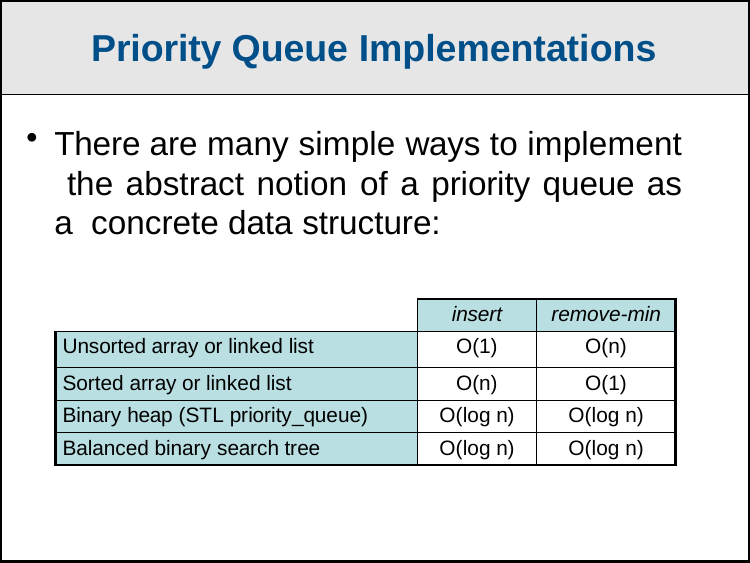

Priority Queue Implementations
There are many simple ways to implement  the abstract notion of a priority queue as a  concrete data structure:
|  | insert | remove-min |
| --- | --- | --- |
| Unsorted array or linked list | O(1) | O(n) |
| Sorted array or linked list | O(n) | O(1) |
| Binary heap (STL priority\_queue) | O(log n) | O(log n) |
| Balanced binary search tree | O(log n) | O(log n) |